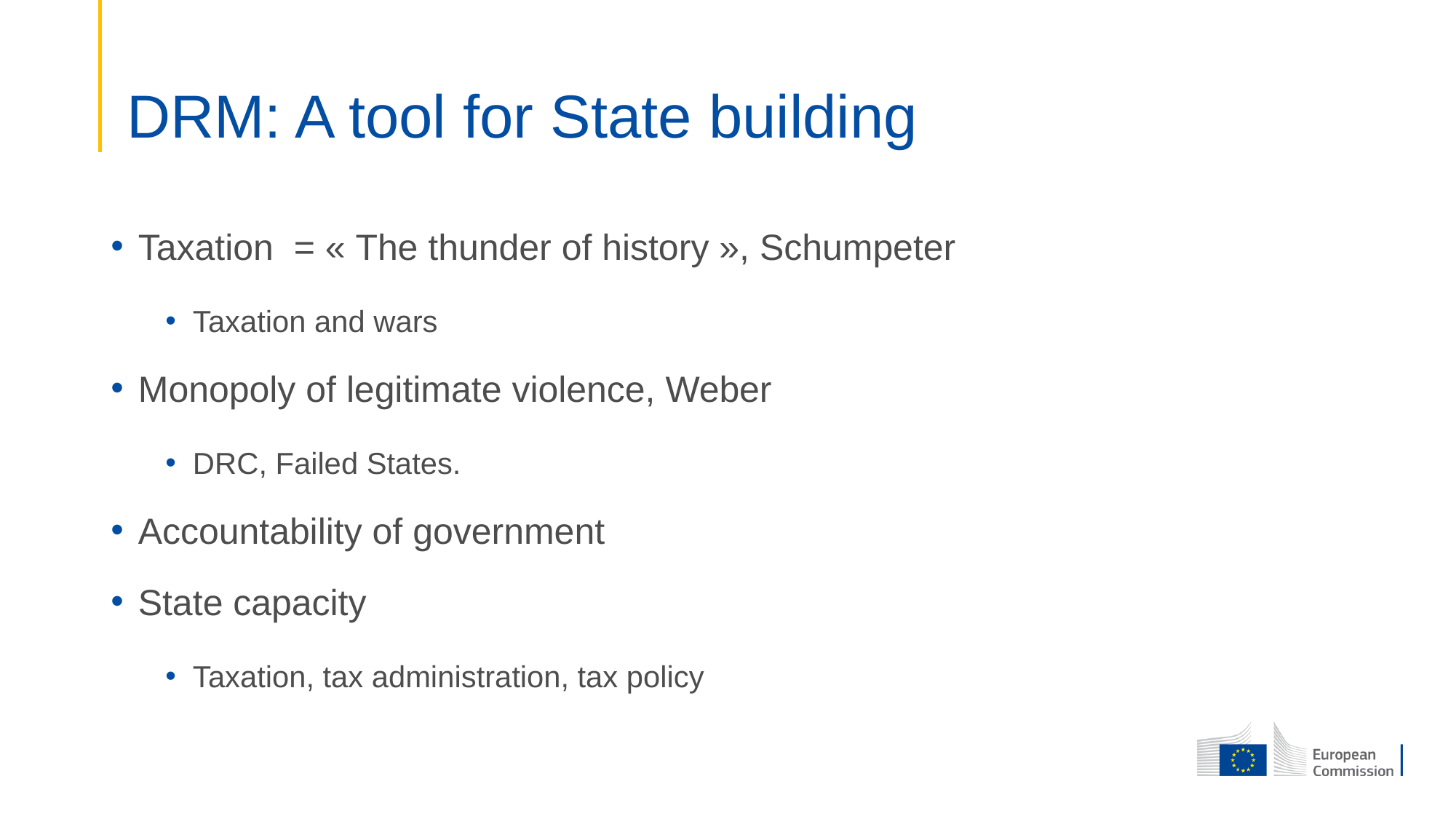

# DRM: A tool for State building
Taxation  = « The thunder of history », Schumpeter
Taxation and wars
Monopoly of legitimate violence, Weber
DRC, Failed States.
Accountability of government
State capacity
Taxation, tax administration, tax policy